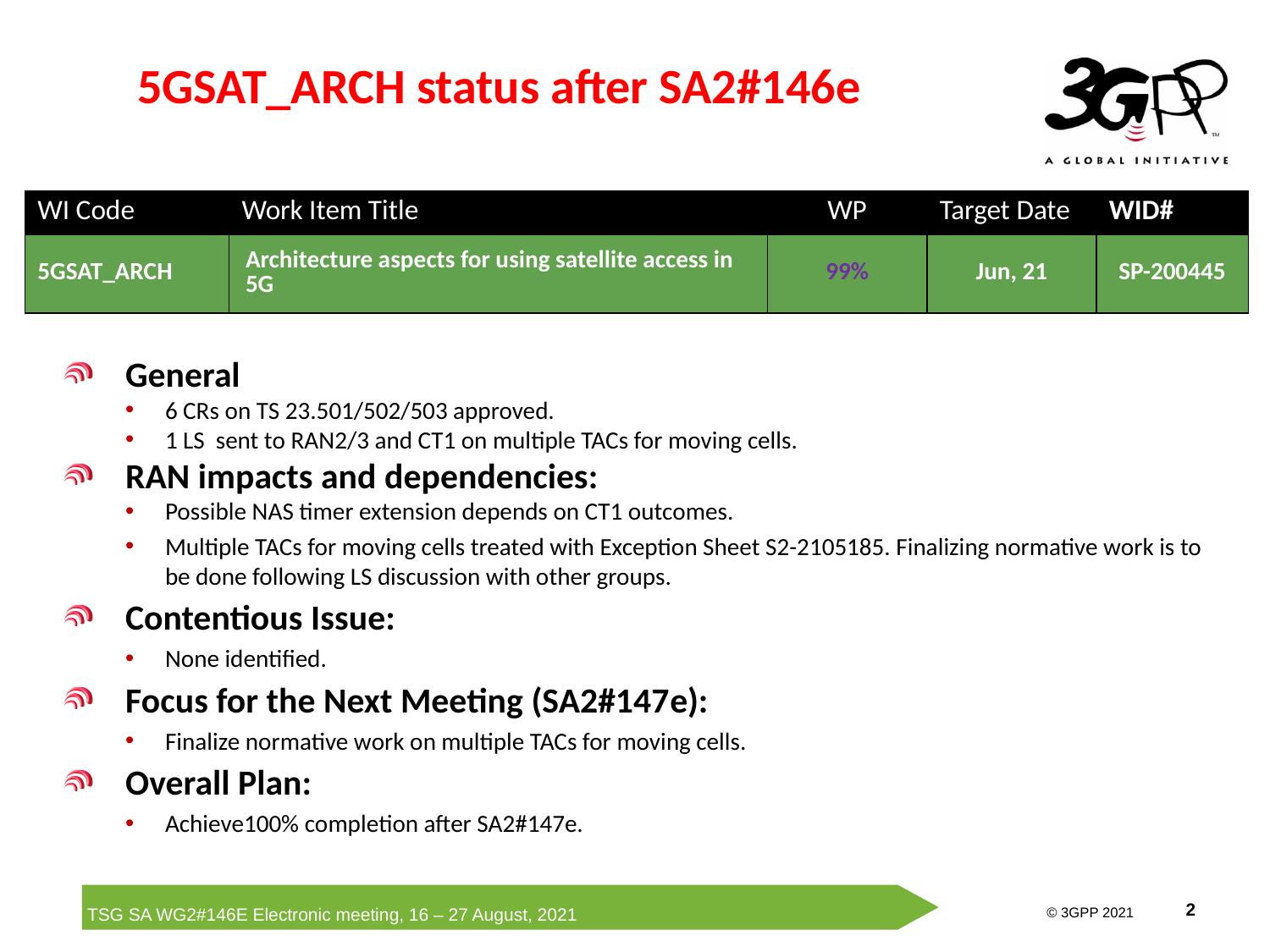

# 5GSAT_ARCH status after SA2#146e
| WI Code | Work Item Title | WP | Target Date | WID# |
| --- | --- | --- | --- | --- |
| 5GSAT\_ARCH | Architecture aspects for using satellite access in 5G | 99% | Jun, 21 | SP-200445 |
General
6 CRs on TS 23.501/502/503 approved.
1 LS  sent to RAN2/3 and CT1 on multiple TACs for moving cells.
RAN impacts and dependencies:
Possible NAS timer extension depends on CT1 outcomes.
Multiple TACs for moving cells treated with Exception Sheet S2-2105185. Finalizing normative work is to be done following LS discussion with other groups.
Contentious Issue:
None identified.
Focus for the Next Meeting (SA2#147e):
Finalize normative work on multiple TACs for moving cells.
Overall Plan:
Achieve100% completion after SA2#147e.